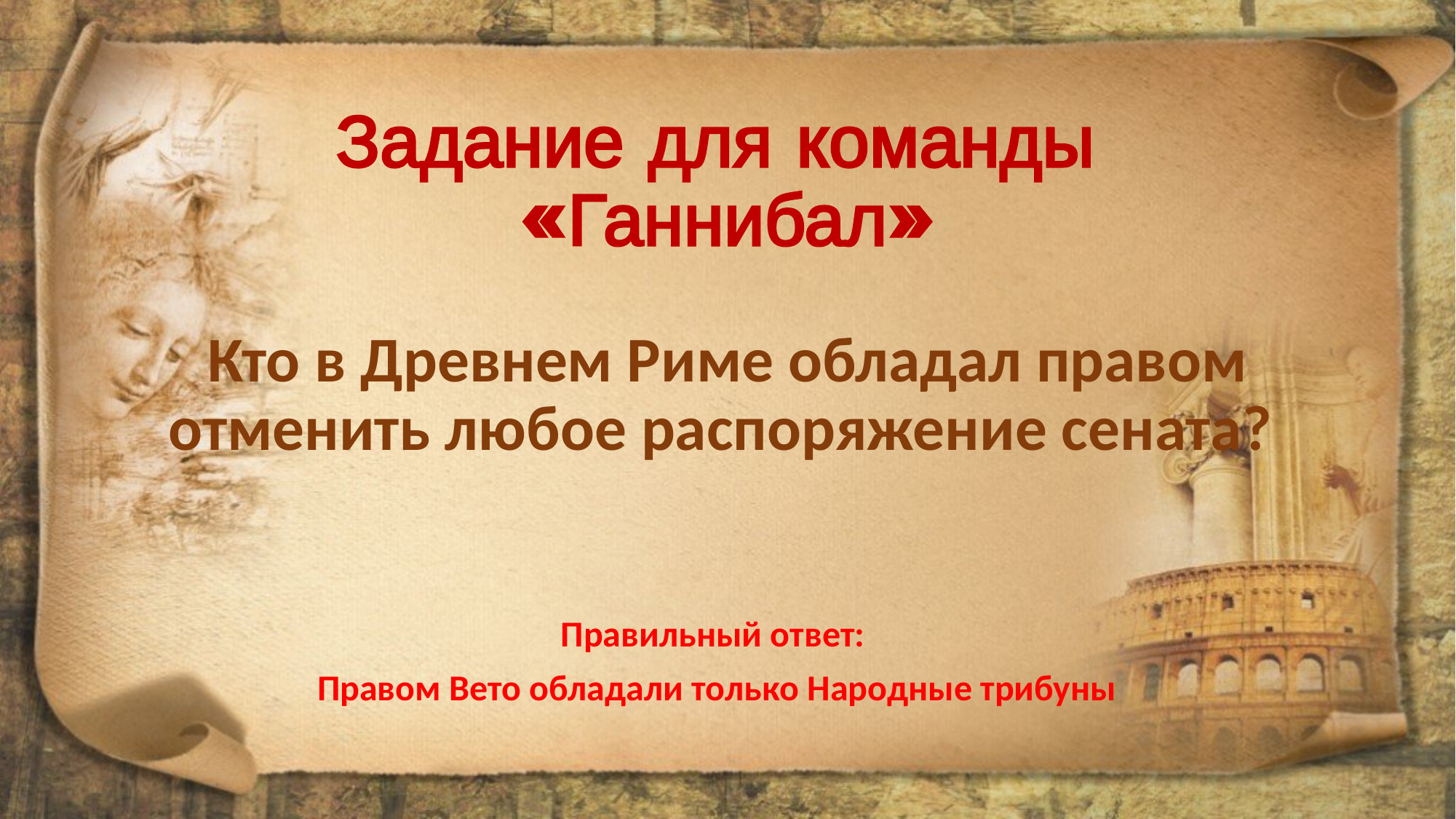

# Задание для команды «Ганнибал» Кто в Древнем Риме обладал правом отменить любое распоряжение сената?
Правильный ответ:
Правом Вето обладали только Народные трибуны